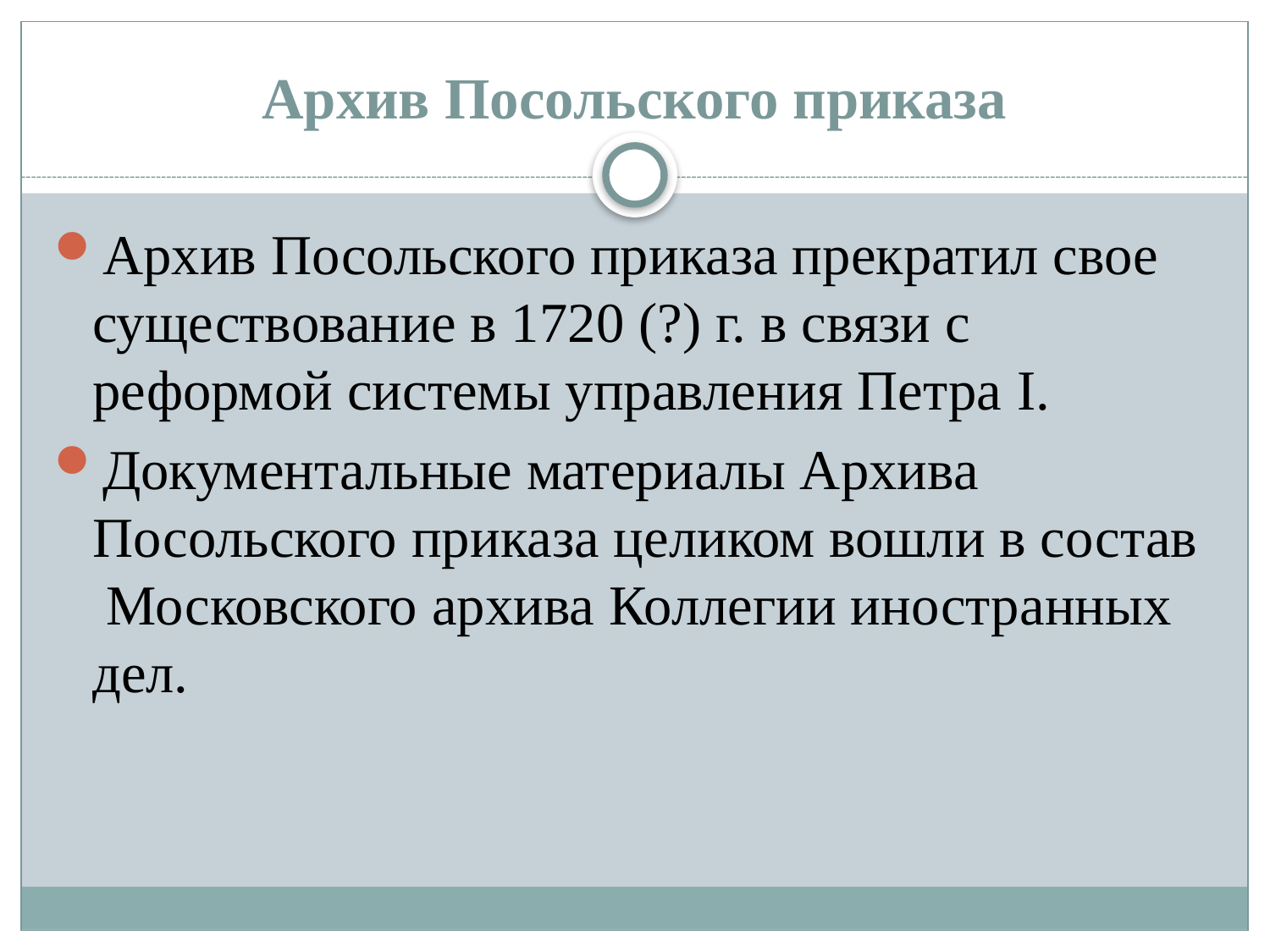

# Архив Посольского приказа
Архив Посольского приказа прекратил свое существование в 1720 (?) г. в связи с реформой системы управления Петра I.
Документальные материалы Архива Посольского приказа целиком вошли в состав  Московского архива Коллегии иностранных дел.